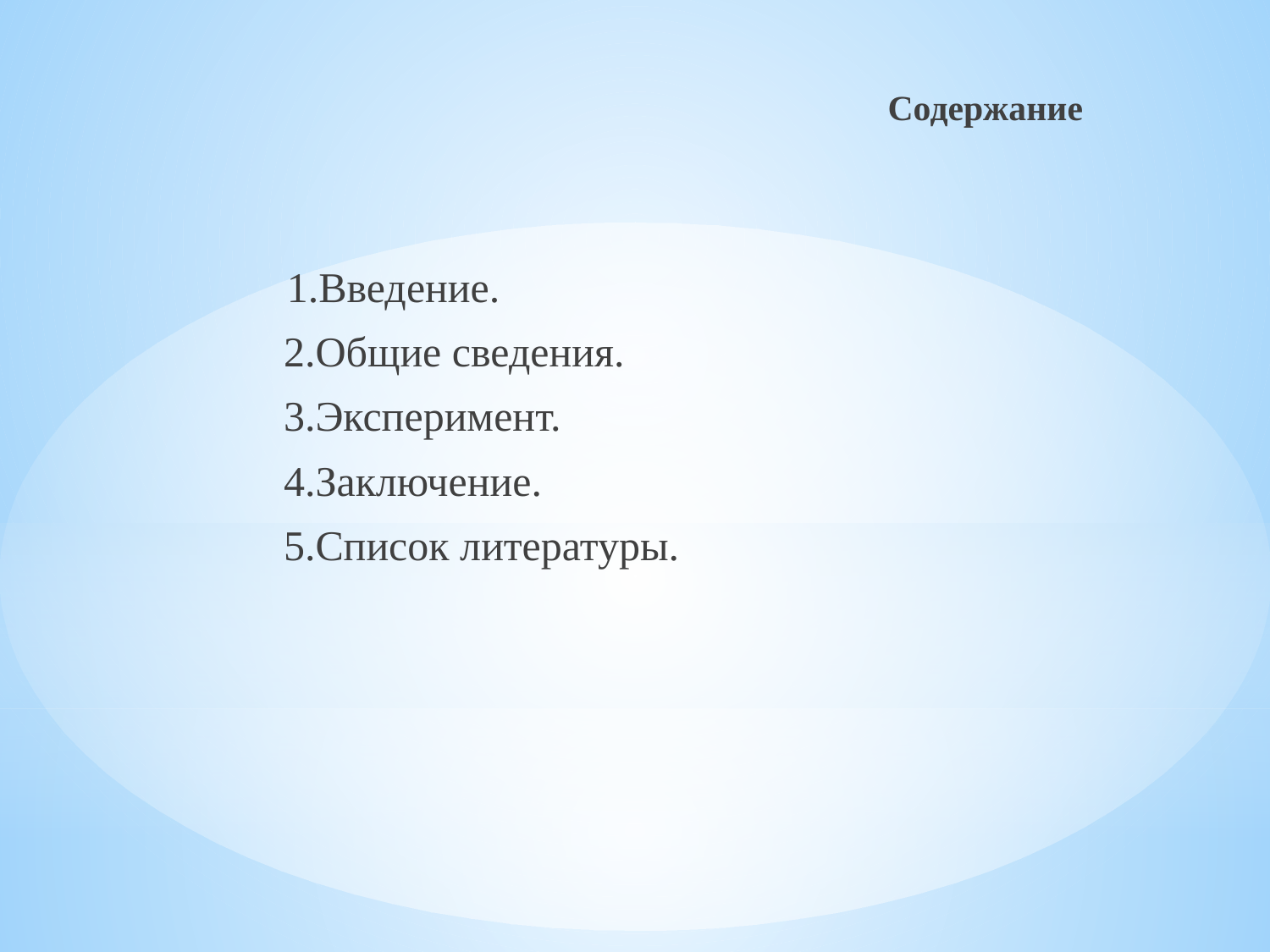

Содержание

                       1.Введение.
                   2.Общие сведения.
                   3.Эксперимент.
                   4.Заключение.
                   5.Список литературы.